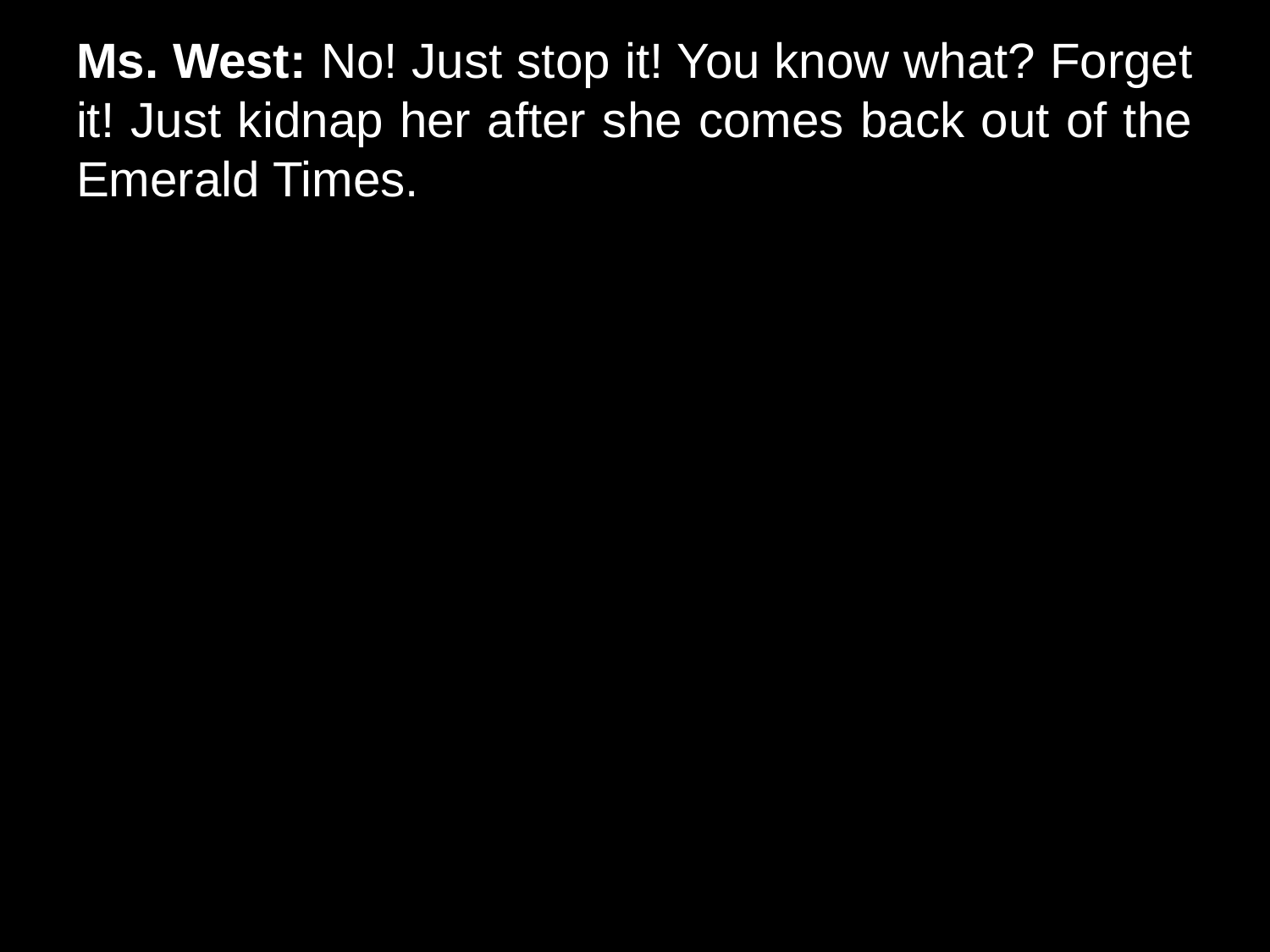

# Ms. West: No! Just stop it! You know what? Forget it! Just kidnap her after she comes back out of the Emerald Times.